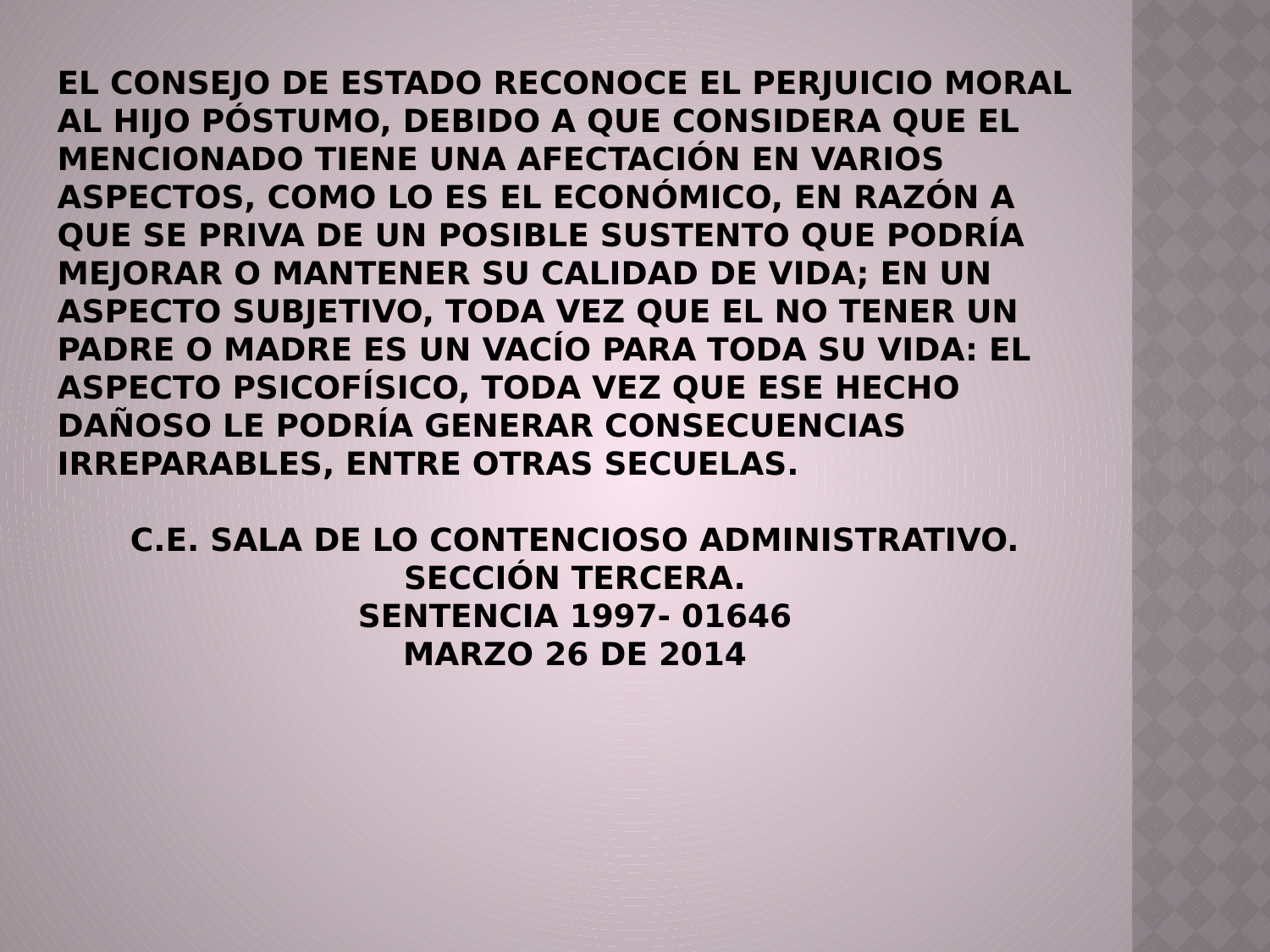

EL CONSEJO DE ESTADO RECONOCE EL PERJUICIO MORAL AL HIJO PÓSTUMO, DEBIDO A QUE CONSIDERA QUE EL MENCIONADO TIENE UNA AFECTACIÓN EN VARIOS ASPECTOS, COMO LO ES EL ECONÓMICO, EN RAZÓN A QUE SE PRIVA DE UN POSIBLE SUSTENTO QUE PODRÍA MEJORAR O MANTENER SU CALIDAD DE VIDA; EN UN ASPECTO SUBJETIVO, TODA VEZ QUE EL NO TENER UN PADRE O MADRE ES UN VACÍO PARA TODA SU VIDA: EL ASPECTO PSICOFÍSICO, TODA VEZ QUE ESE HECHO DAÑOSO LE PODRÍA GENERAR CONSECUENCIAS IRREPARABLES, ENTRE OTRAS SECUELAS.

C.E. SALA DE LO CONTENCIOSO ADMINISTRATIVO.
SECCIÓN TERCERA.
SENTENCIA 1997- 01646
MARZO 26 DE 2014